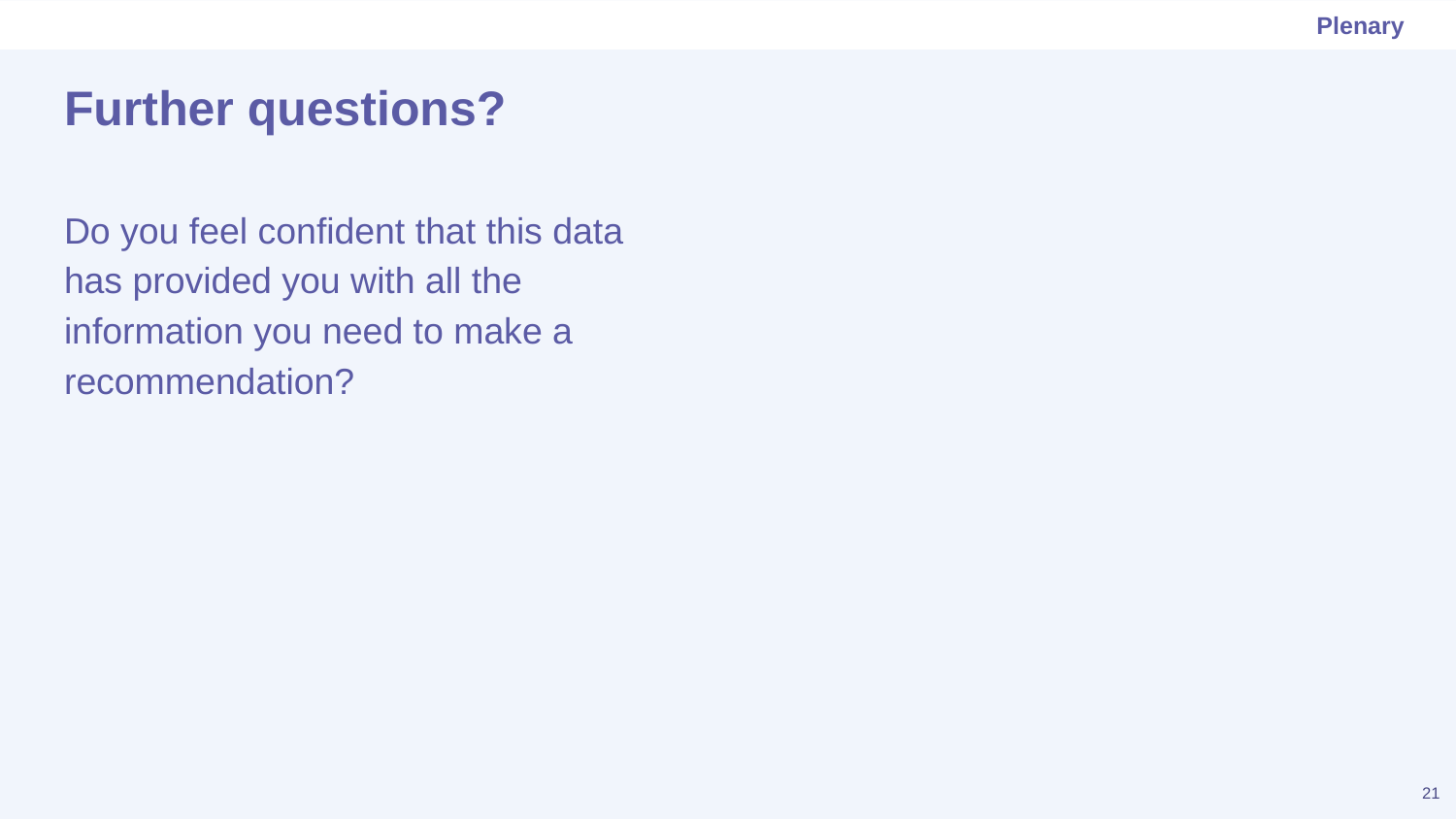

Plenary
# Further questions?
Do you feel confident that this data has provided you with all the information you need to make a recommendation?
21